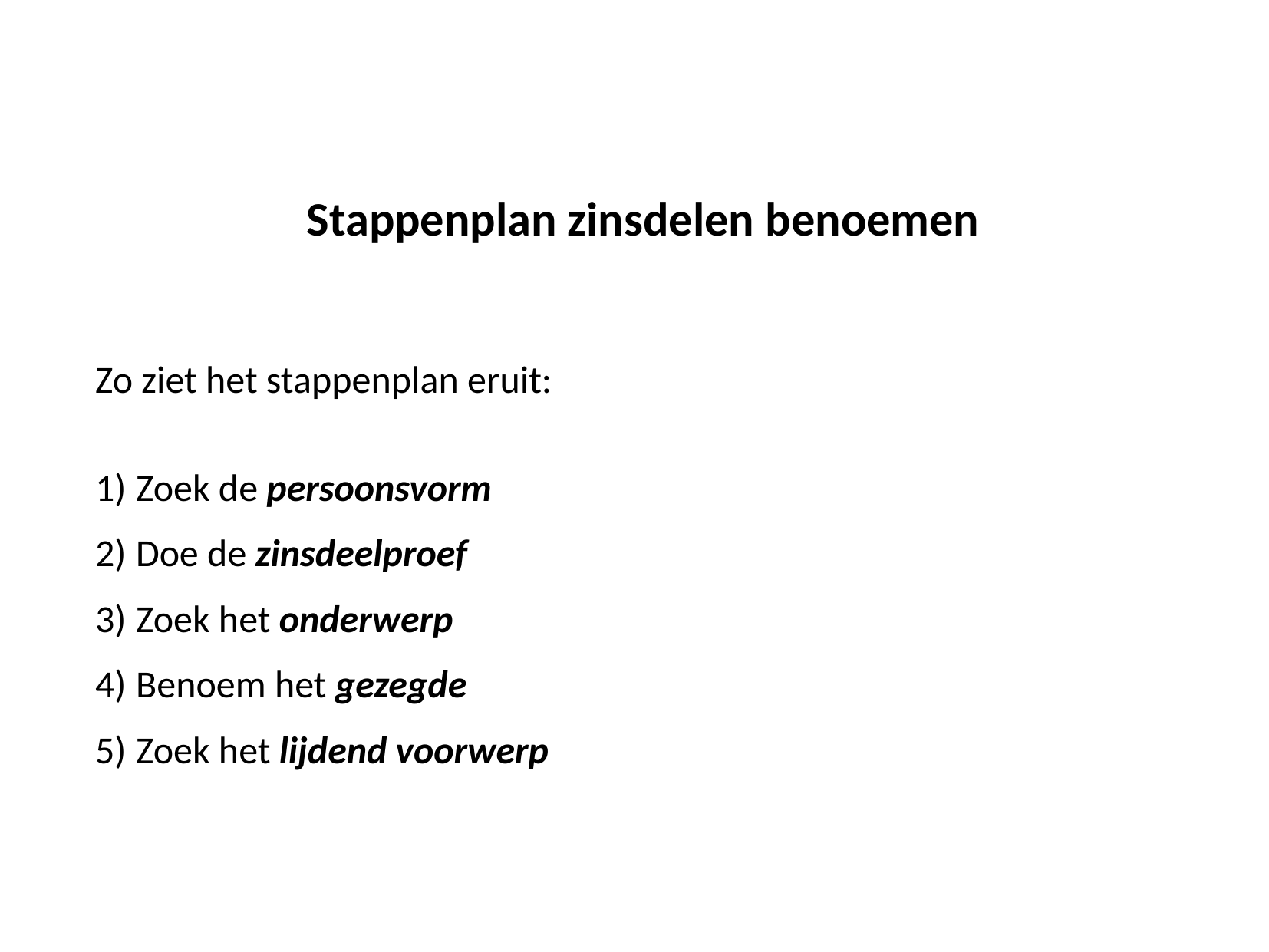

# Stappenplan zinsdelen benoemen

Zo ziet het stappenplan eruit:
Zoek de persoonsvorm
Doe de zinsdeelproef
Zoek het onderwerp
Benoem het gezegde
Zoek het lijdend voorwerp